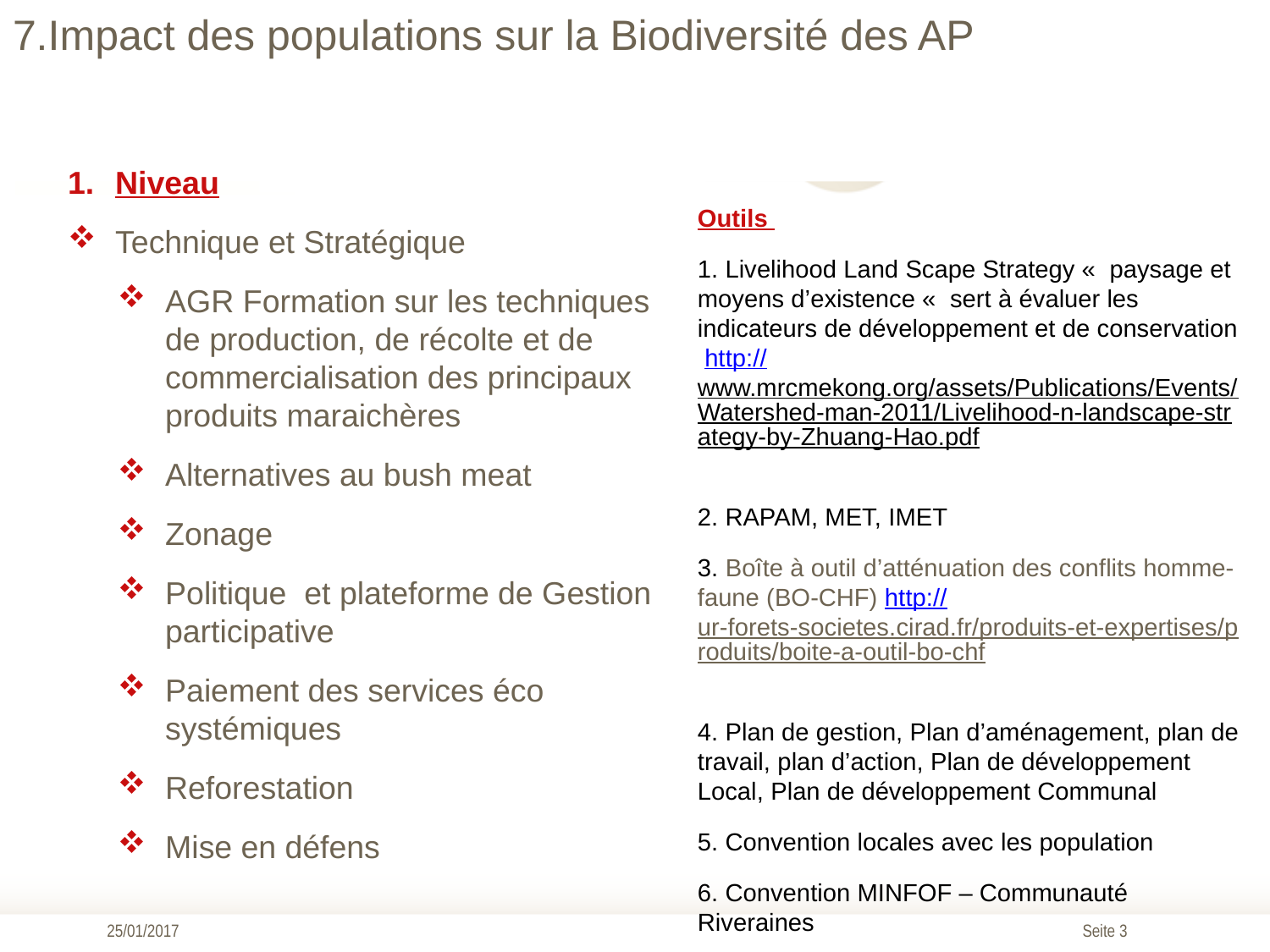

# 7.Impact des populations sur la Biodiversité des AP
Niveau
Technique et Stratégique
AGR Formation sur les techniques de production, de récolte et de commercialisation des principaux produits maraichères
Alternatives au bush meat
Zonage
Politique  et plateforme de Gestion participative
Paiement des services éco systémiques
Reforestation
Mise en défens

Outils
1. Livelihood Land Scape Strategy «  paysage et moyens d’existence «  sert à évaluer les indicateurs de développement et de conservation  http://www.mrcmekong.org/assets/Publications/Events/Watershed-man-2011/Livelihood-n-landscape-strategy-by-Zhuang-Hao.pdf
2. RAPAM, MET, IMET
3. Boîte à outil d’atténuation des conflits homme-faune (BO-CHF) http://ur-forets-societes.cirad.fr/produits-et-expertises/produits/boite-a-outil-bo-chf
4. Plan de gestion, Plan d’aménagement, plan de travail, plan d’action, Plan de développement Local, Plan de développement Communal
5. Convention locales avec les population
6. Convention MINFOF – Communauté Riveraines

25/01/2017